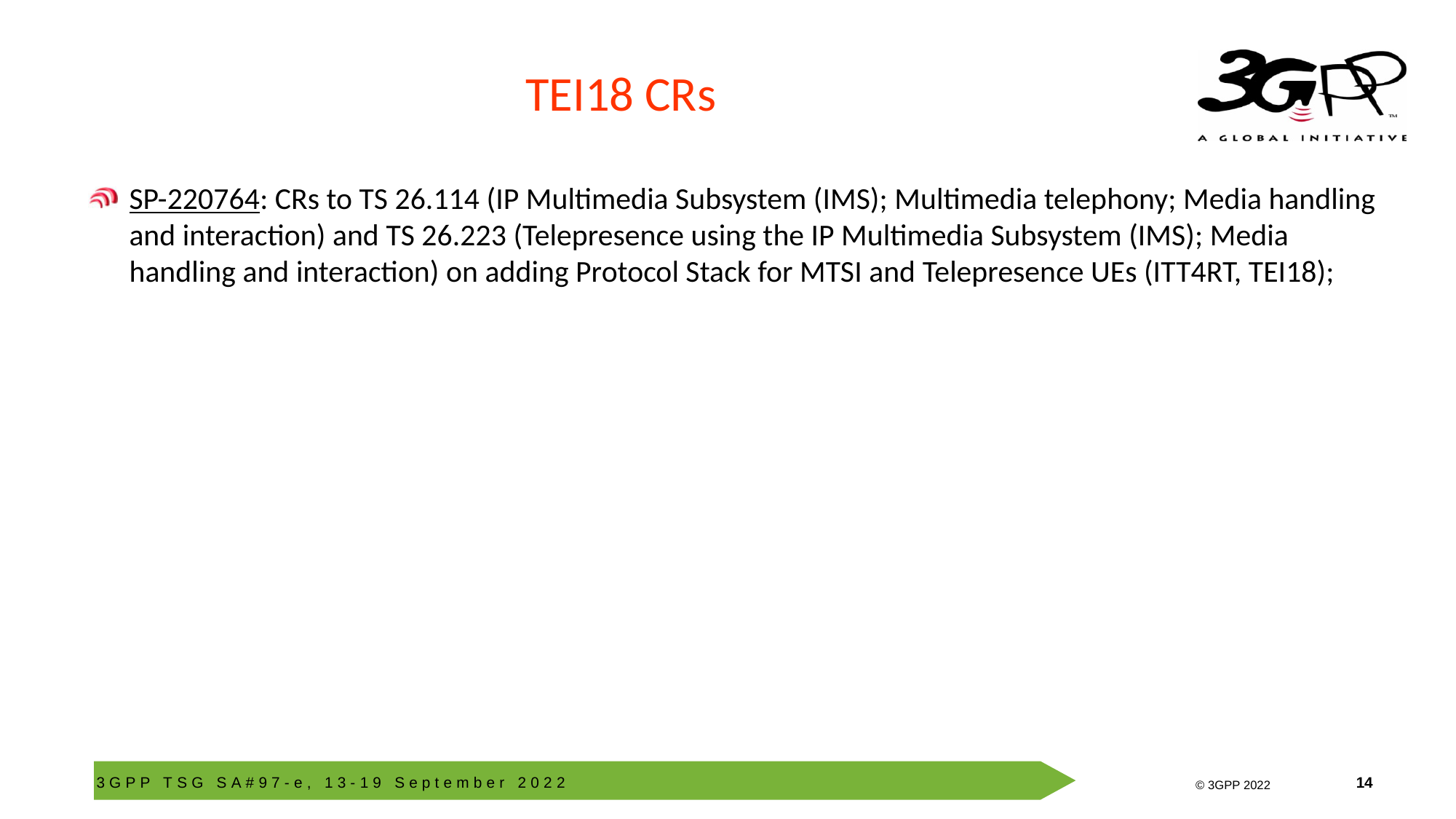

# TEI18 CRs
SP-220764: CRs to TS 26.114 (IP Multimedia Subsystem (IMS); Multimedia telephony; Media handling and interaction) and TS 26.223 (Telepresence using the IP Multimedia Subsystem (IMS); Media handling and interaction) on adding Protocol Stack for MTSI and Telepresence UEs (ITT4RT, TEI18);